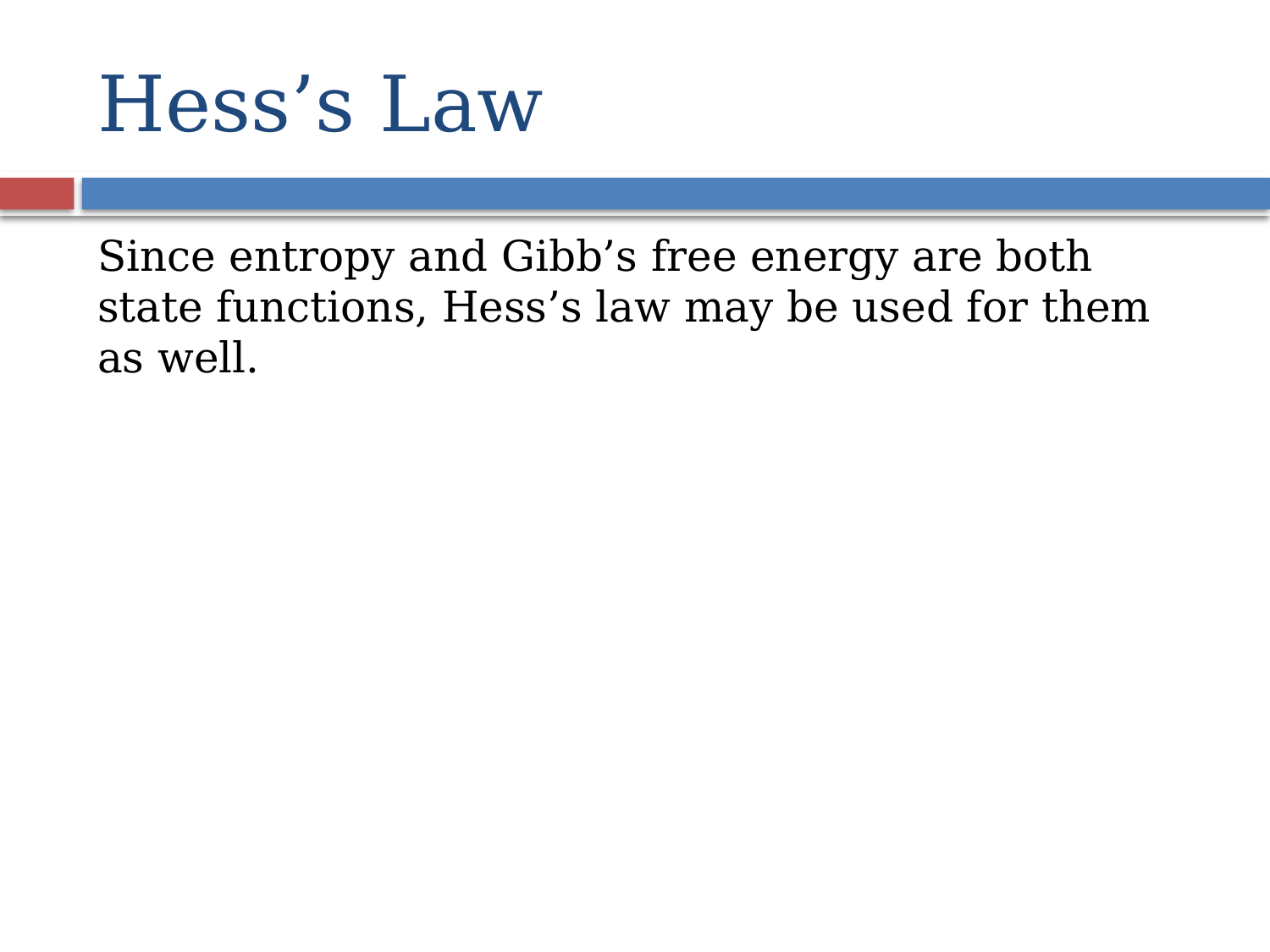

# Hess’s Law
Since entropy and Gibb’s free energy are both state functions, Hess’s law may be used for them as well.